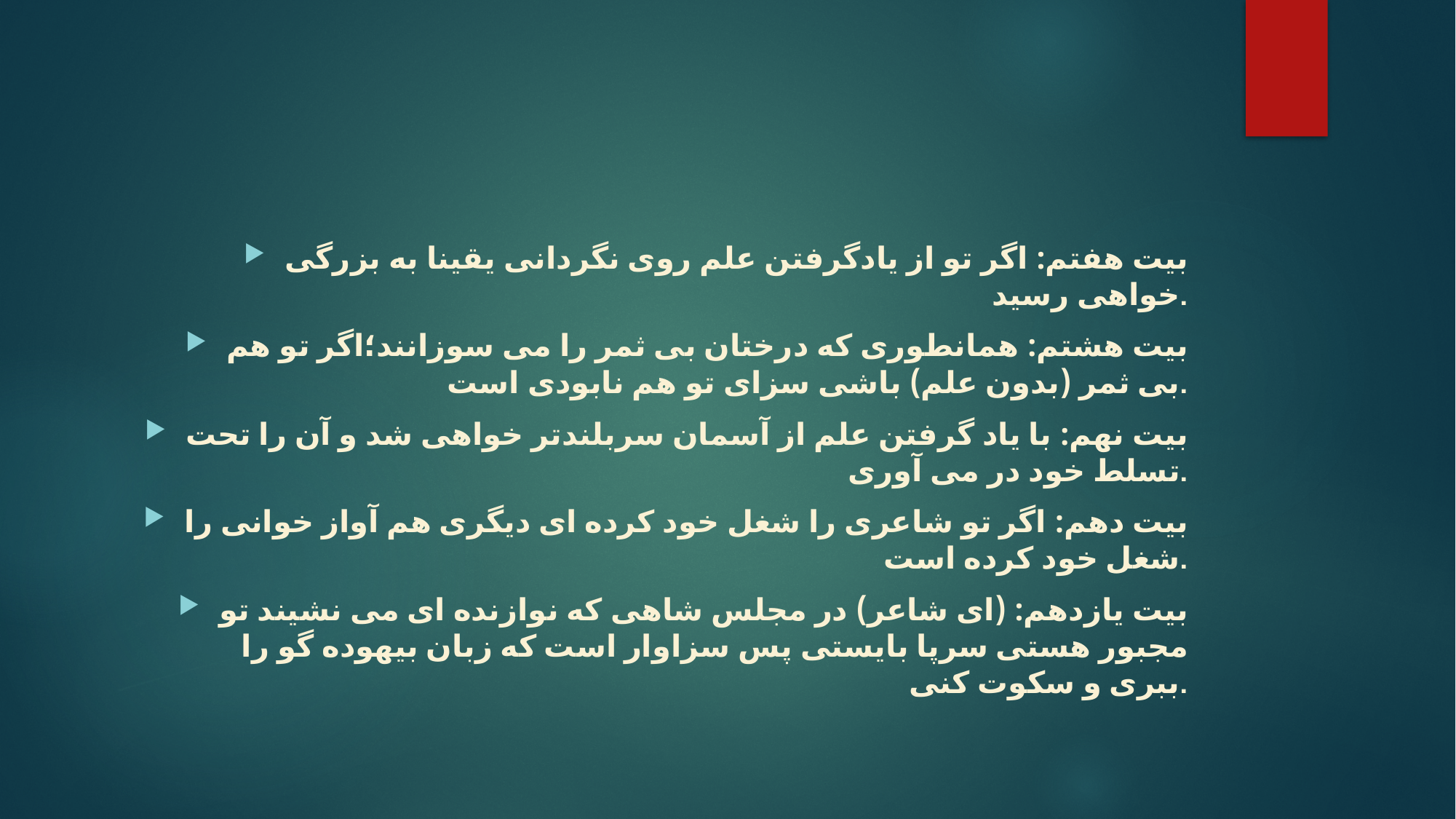

بیت هفتم: اگر تو از یادگرفتن علم روی نگردانی یقینا به بزرگی خواهی رسید.
بیت هشتم: همانطوری که درختان بی ثمر را می سوزانند؛اگر تو هم بی ثمر (بدون علم) باشی سزای تو هم نابودی است.
بیت نهم: با یاد گرفتن علم از آسمان سربلندتر خواهی شد و آن را تحت تسلط خود در می آوری.
بیت دهم: اگر تو شاعری را شغل خود کرده ای دیگری هم آواز خوانی را شغل خود کرده است.
بیت یازدهم: (ای شاعر) در مجلس شاهی که نوازنده ای می نشیند تو مجبور هستی سرپا بایستی پس سزاوار است که زبان بیهوده گو را ببری و سکوت کنی.